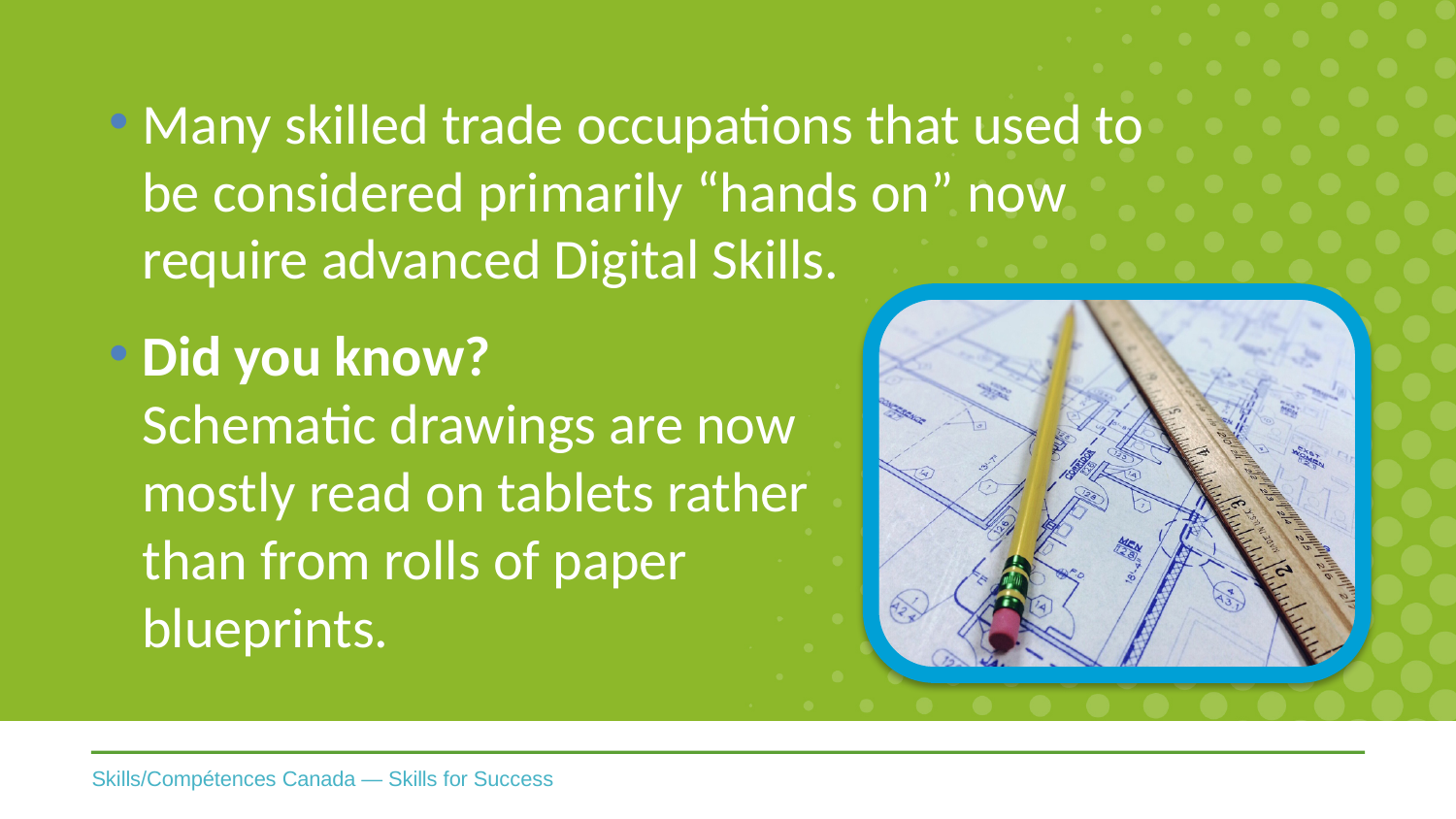

Many skilled trade occupations that used to be considered primarily “hands on” now require advanced Digital Skills.
Did you know?
Schematic drawings are now
mostly read on tablets rather
than from rolls of paper
blueprints.